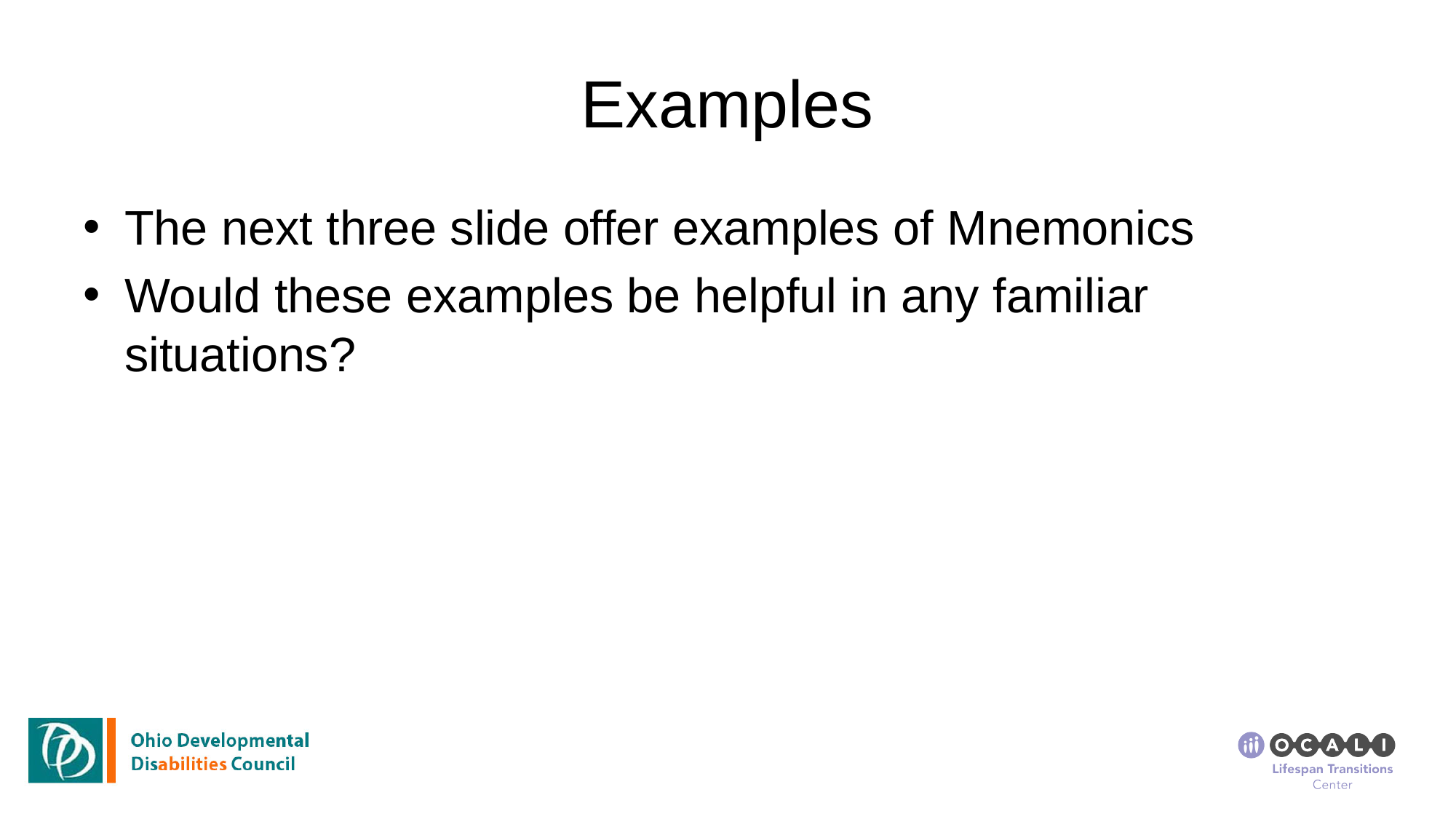

# Examples
The next three slide offer examples of Mnemonics
Would these examples be helpful in any familiar situations?